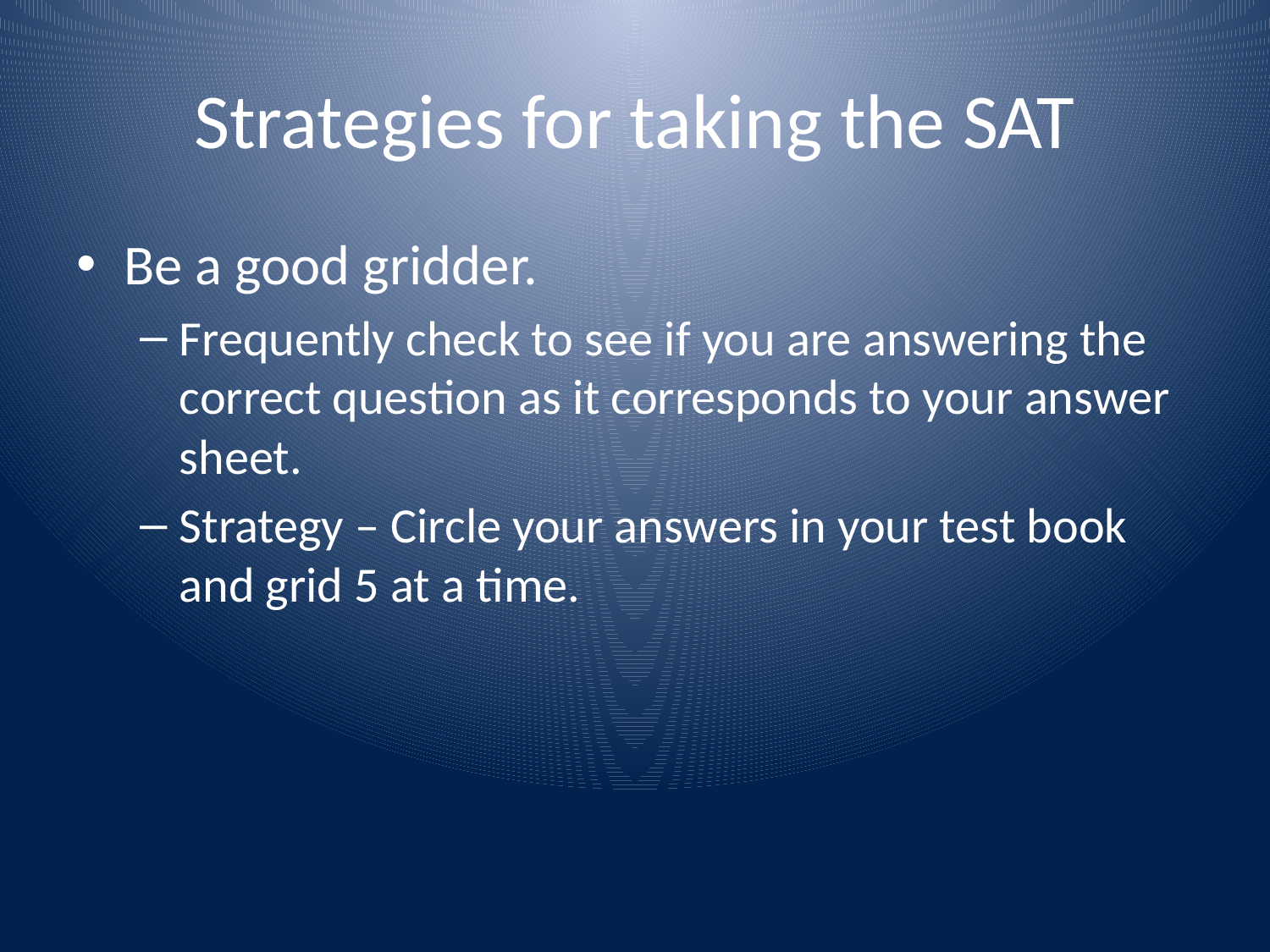

# Strategies for taking the SAT
Be a good gridder.
Frequently check to see if you are answering the correct question as it corresponds to your answer sheet.
Strategy – Circle your answers in your test book and grid 5 at a time.